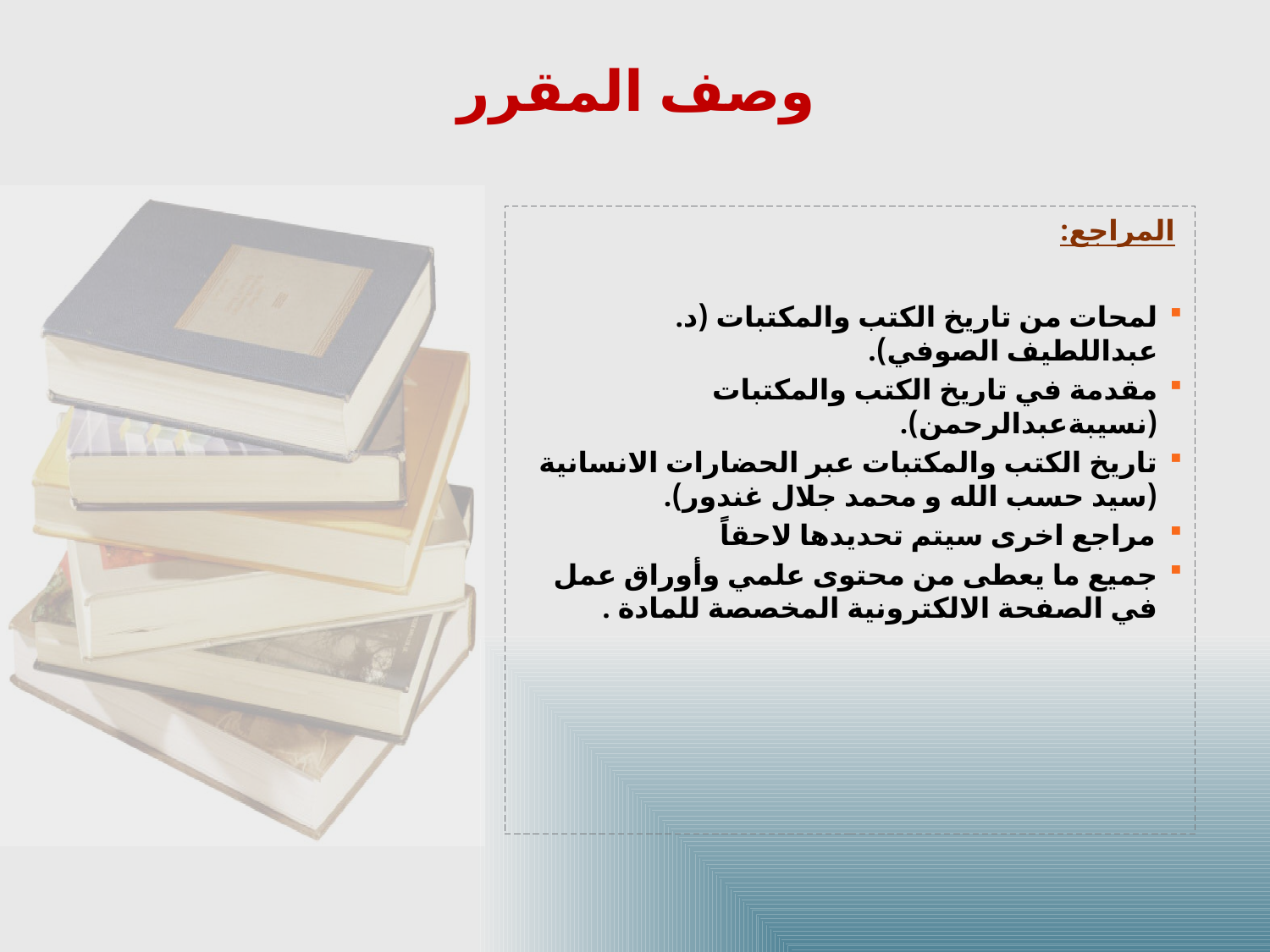

# وصف المقرر

 المراجع:

لمحات من تاريخ الكتب والمكتبات (د. عبداللطيف الصوفي).
مقدمة في تاريخ الكتب والمكتبات (نسيبةعبدالرحمن).
تاريخ الكتب والمكتبات عبر الحضارات الانسانية (سيد حسب الله و محمد جلال غندور).
مراجع اخرى سيتم تحديدها لاحقاً
جميع ما يعطى من محتوى علمي وأوراق عمل في الصفحة الالكترونية المخصصة للمادة .